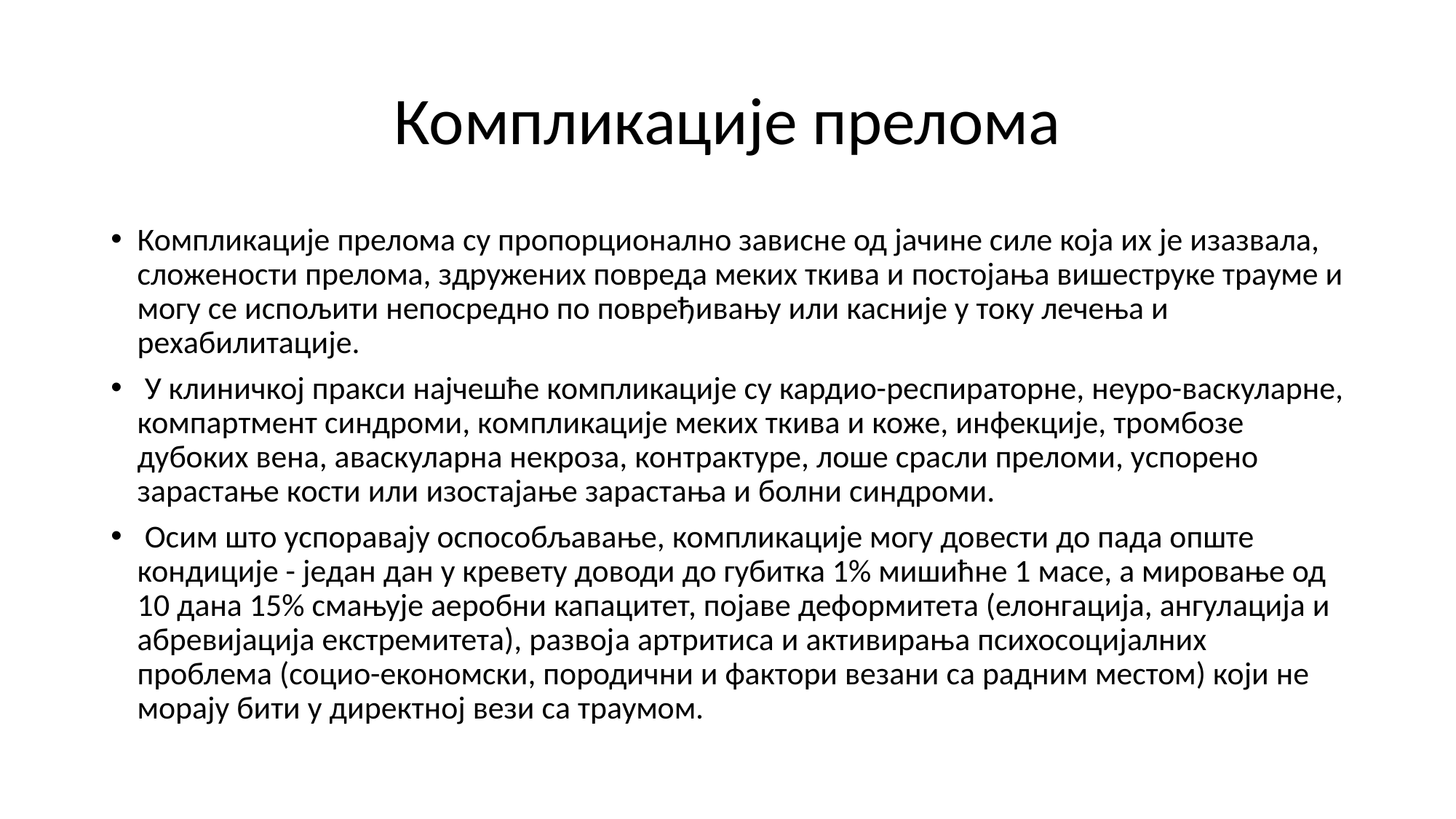

# Компликације прелома
Компликације прелома су пропорционално зависне од јачине силе која их је изазвала, сложености прелома, здружених повреда меких ткива и постојања вишеструке трауме и могу се испољити непосредно по повређивању или касније у току лечења и рехабилитације.
 У клиничкој пракси најчешће компликације су кардио-респираторне, неуро-васкуларне, компартмент синдроми, компликације меких ткива и коже, инфекције, тромбозе дубоких вена, аваскуларна некроза, контрактуре, лоше срасли преломи, успорено зарастање кости или изостајање зарастања и болни синдроми.
 Осим што успоравају оспособљавање, компликације могу довести до пада опште кондиције - један дан у кревету доводи до губитка 1% мишићне 1 масе, а мировање од 10 дана 15% смањује аеробни капацитет, појаве деформитета (елонгација, ангулација и абревијација екстремитета), развојa артритиса и активирањa психосоцијалних проблема (социо-економски, породични и фактори везани са радним местом) који не морају бити у директној вези са траумом.